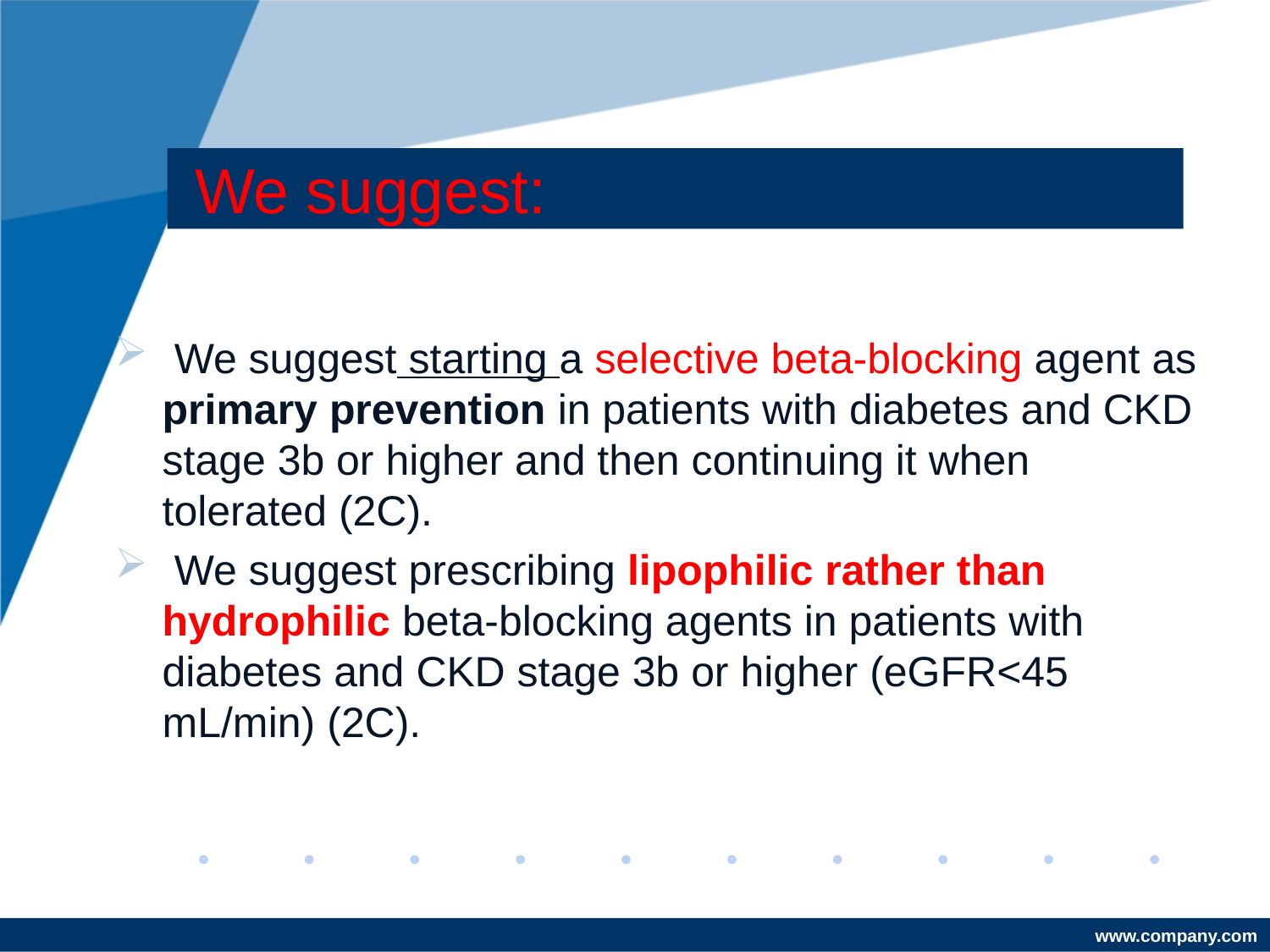

# We suggest:
 We suggest starting a selective beta-blocking agent as primary prevention in patients with diabetes and CKD stage 3b or higher and then continuing it when tolerated (2C).
 We suggest prescribing lipophilic rather than hydrophilic beta-blocking agents in patients with diabetes and CKD stage 3b or higher (eGFR<45 mL/min) (2C).